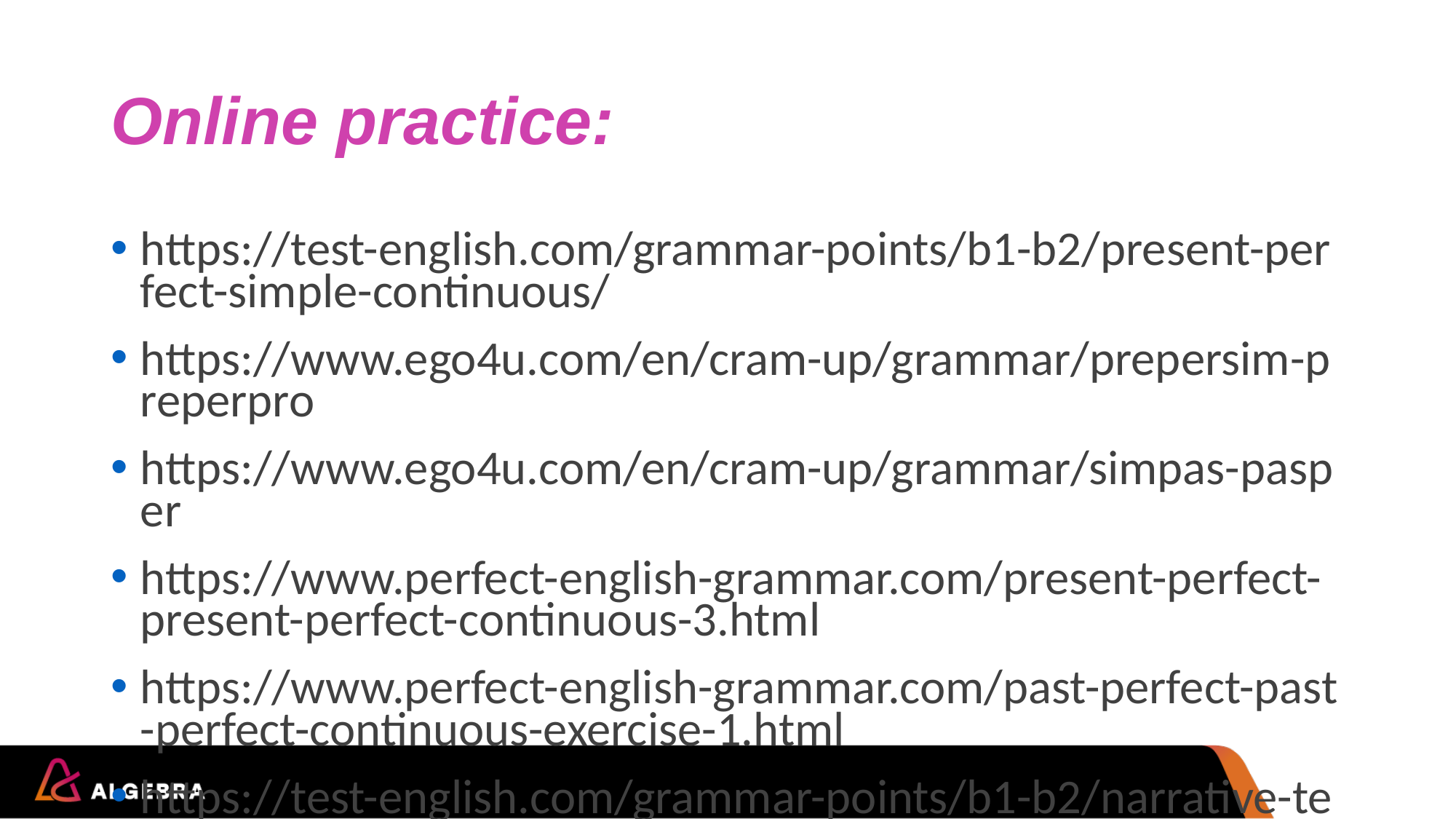

# Online practice:
https://test-english.com/grammar-points/b1-b2/present-perfect-simple-continuous/
https://www.ego4u.com/en/cram-up/grammar/prepersim-preperpro
https://www.ego4u.com/en/cram-up/grammar/simpas-pasper
https://www.perfect-english-grammar.com/present-perfect-present-perfect-continuous-3.html
https://www.perfect-english-grammar.com/past-perfect-past-perfect-continuous-exercise-1.html
https://test-english.com/grammar-points/b1-b2/narrative-tenses/